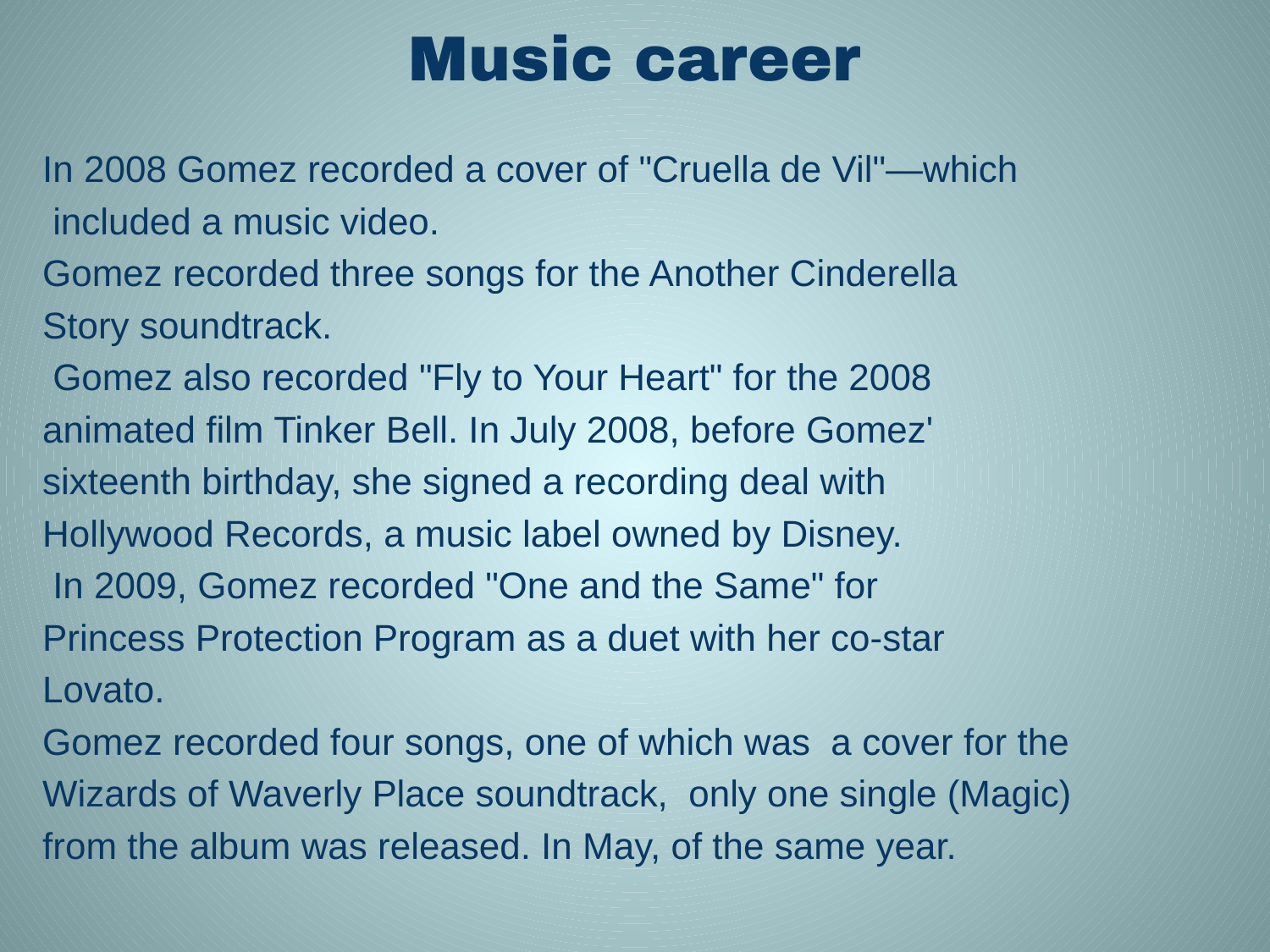

# Music career
In 2008 Gomez recorded a cover of "Cruella de Vil"—which
 included a music video.
Gomez recorded three songs for the Another Cinderella
Story soundtrack.
 Gomez also recorded "Fly to Your Heart" for the 2008
animated film Tinker Bell. In July 2008, before Gomez'
sixteenth birthday, she signed a recording deal with
Hollywood Records, a music label owned by Disney.
 In 2009, Gomez recorded "One and the Same" for
Princess Protection Program as a duet with her co-star
Lovato.
Gomez recorded four songs, one of which was  a cover for the
Wizards of Waverly Place soundtrack,  only one single (Magic)
from the album was released. In May, of the same year.